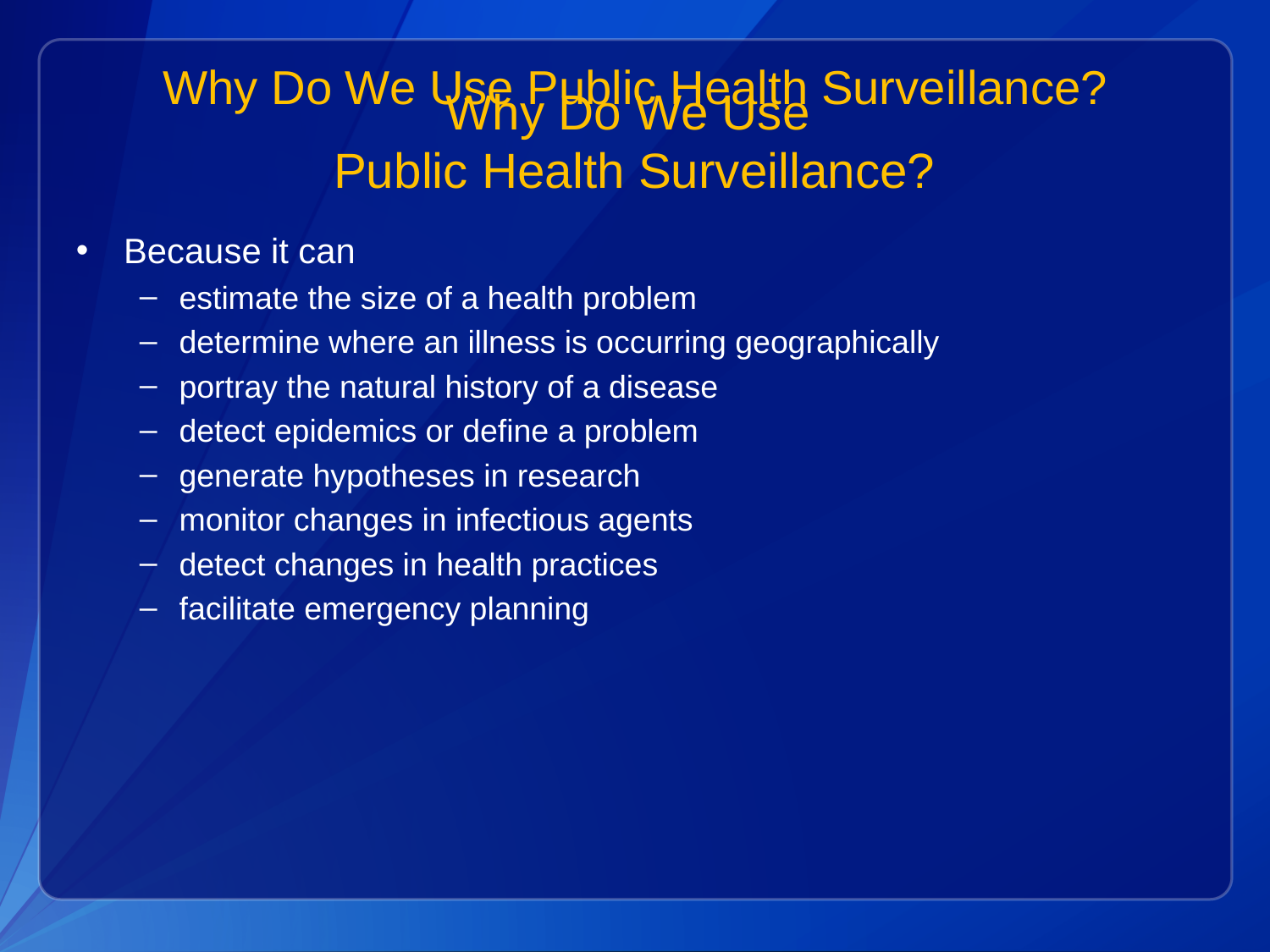

Why Do We Use Public Health Surveillance?
Why Do We Use
Public Health Surveillance?
Because it can
estimate the size of a health problem
determine where an illness is occurring geographically
portray the natural history of a disease
detect epidemics or define a problem
generate hypotheses in research
monitor changes in infectious agents
detect changes in health practices
facilitate emergency planning